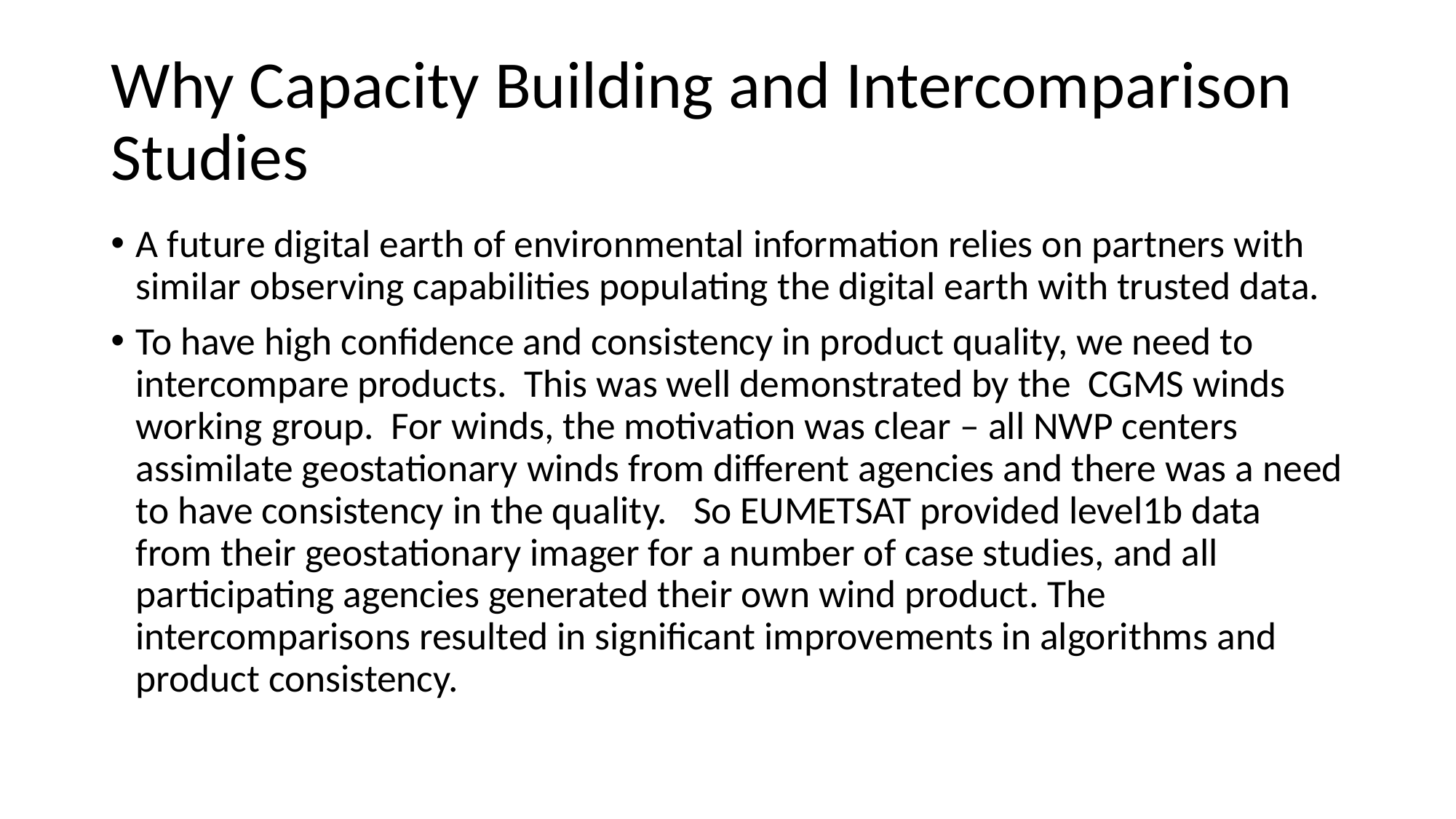

# Why Capacity Building and Intercomparison Studies
A future digital earth of environmental information relies on partners with similar observing capabilities populating the digital earth with trusted data.
To have high confidence and consistency in product quality, we need to intercompare products.  This was well demonstrated by the  CGMS winds working group.  For winds, the motivation was clear – all NWP centers assimilate geostationary winds from different agencies and there was a need to have consistency in the quality.   So EUMETSAT provided level1b data from their geostationary imager for a number of case studies, and all participating agencies generated their own wind product. The intercomparisons resulted in significant improvements in algorithms and product consistency.